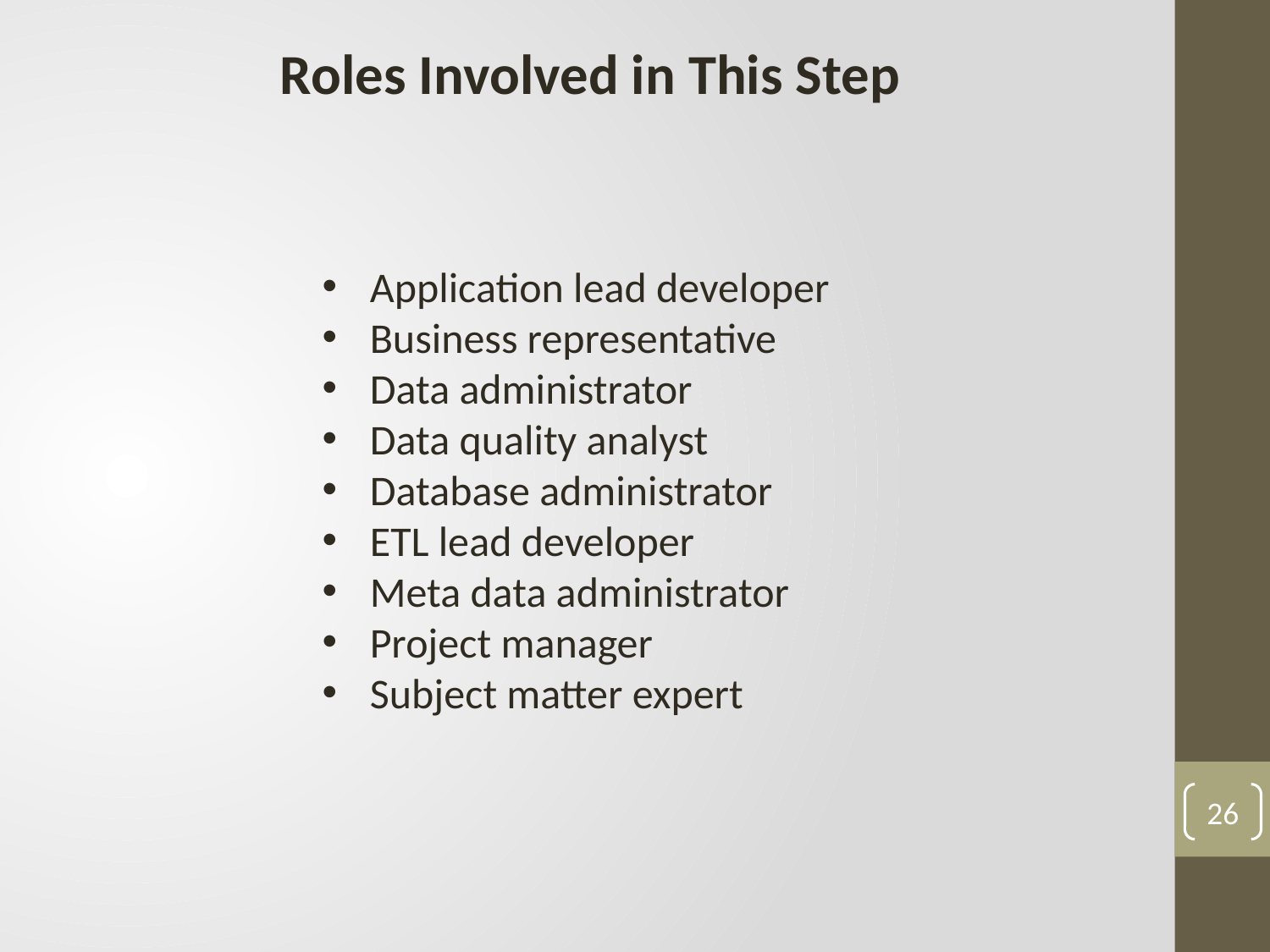

Roles Involved in This Step
Application lead developer
Business representative
Data administrator
Data quality analyst
Database administrator
ETL lead developer
Meta data administrator
Project manager
Subject matter expert
26